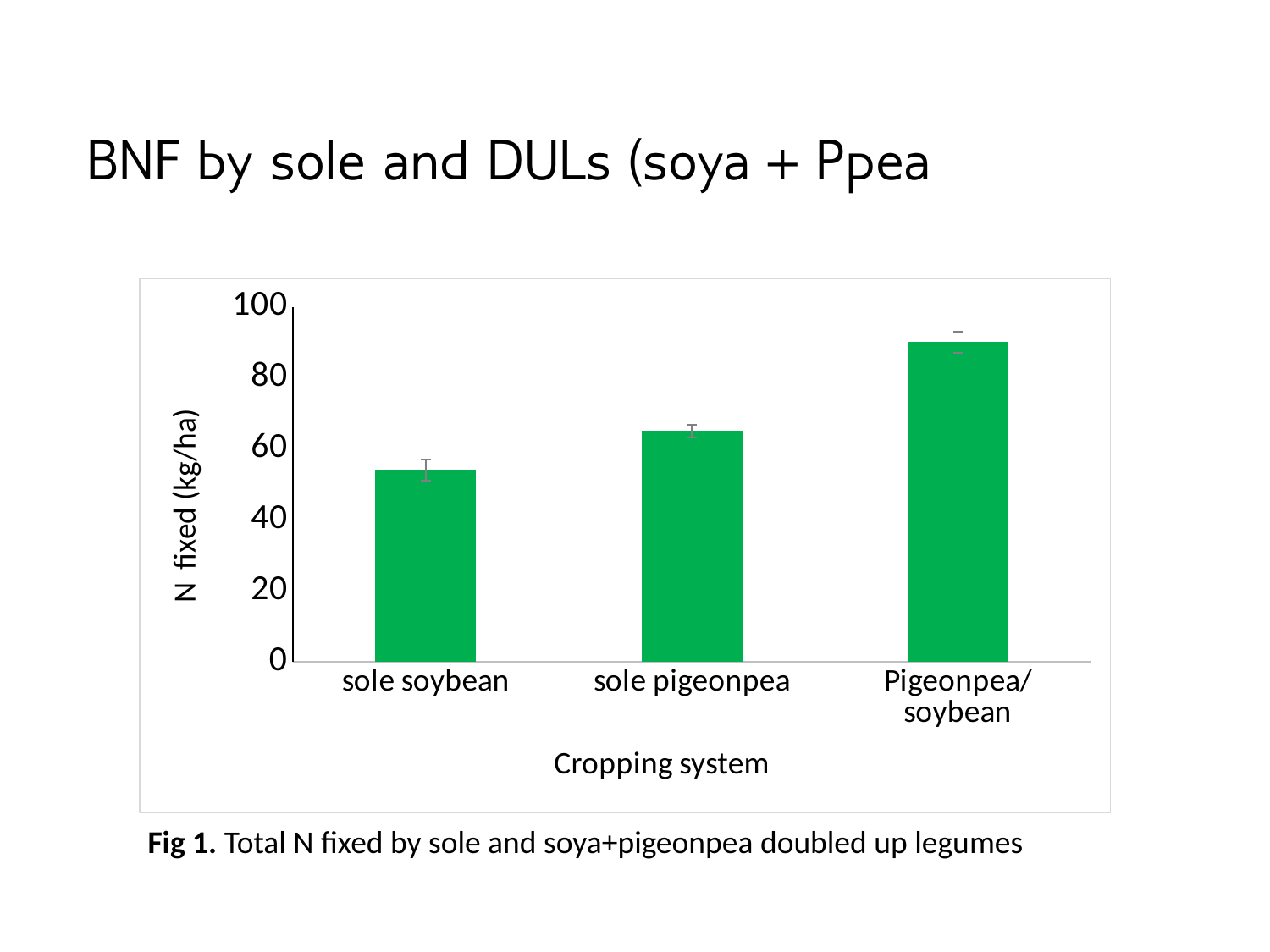

BNF by sole and DULs (soya + Ppea

### Chart

| Category |  |
|---|---|
| sole soybean | 54.0 |
| sole pigeonpea | 65.0 |
| Pigeonpea/soybean | 90.0 |
Fig 1. Total N fixed by sole and soya+pigeonpea doubled up legumes